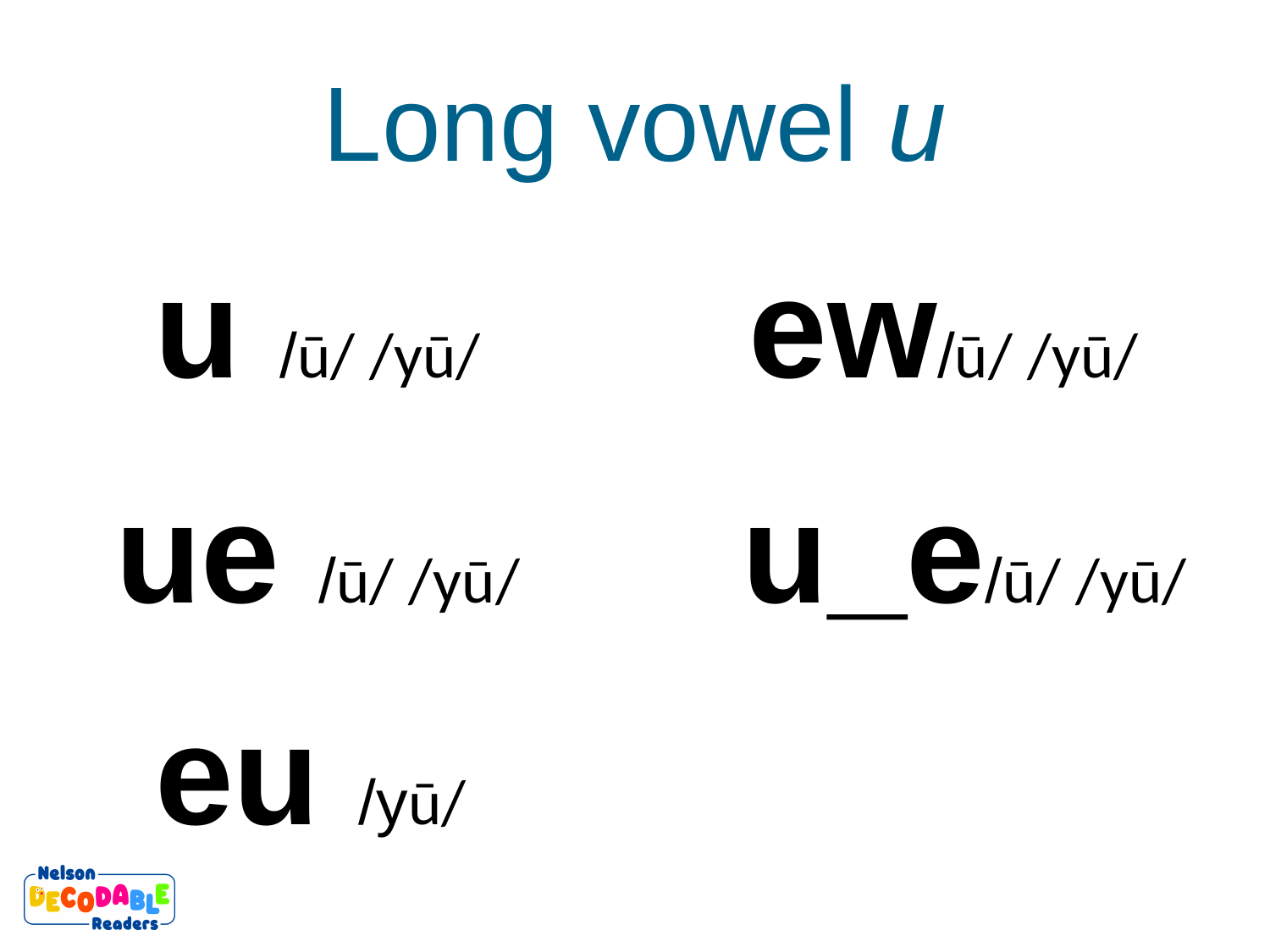

Long vowel u
u /ū/ /yū/

ew/ū/ /yū/

ue /ū/ /yū/

u_e/ū/ /yū/

eu /yū/